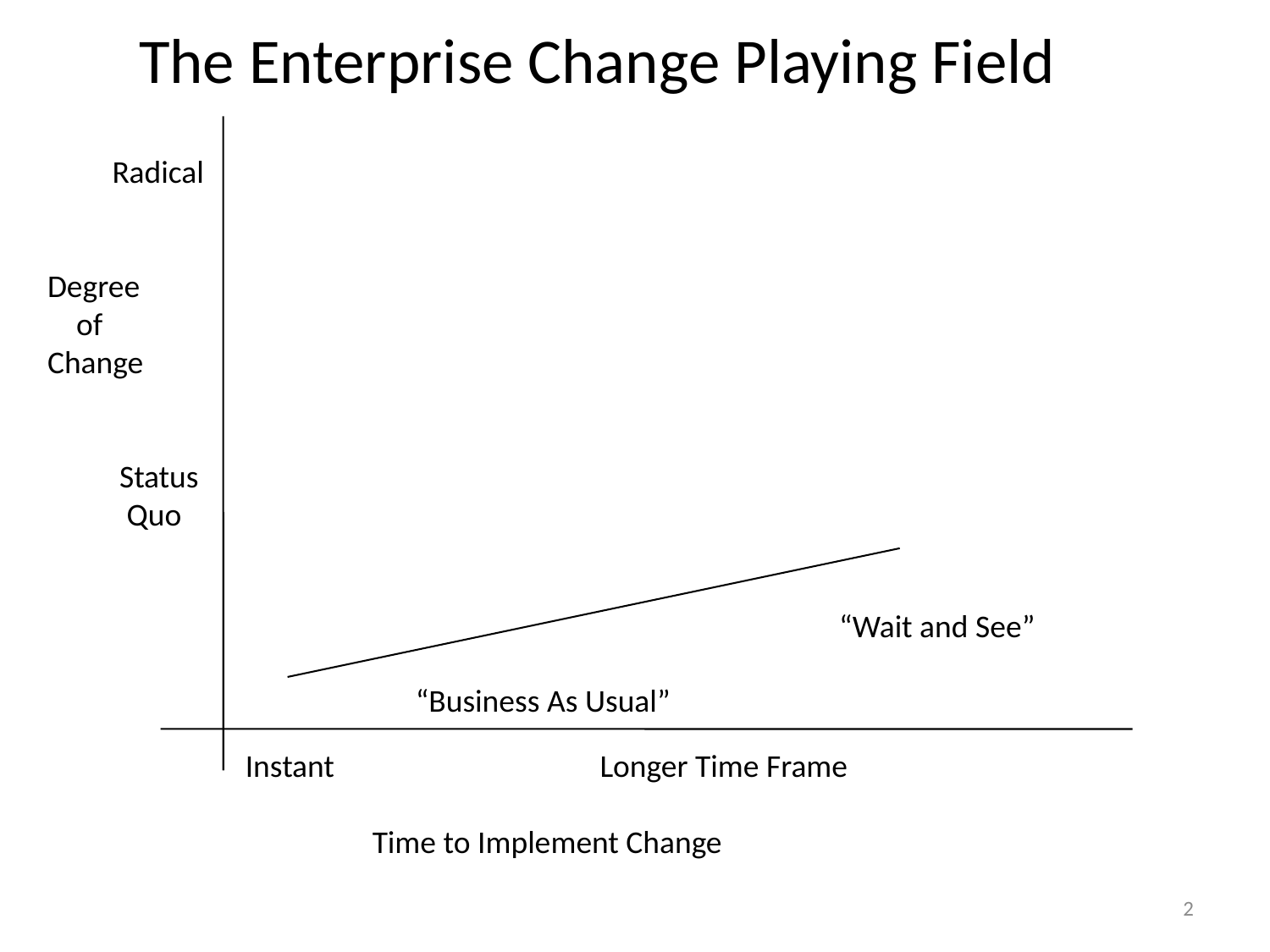

# The Enterprise Change Playing Field

         Radical

Degree
    of
Change

          Status
           Quo

“Wait and See”
“Business As Usual”

Instant                                     Longer Time Frame

	Time to Implement Change
2